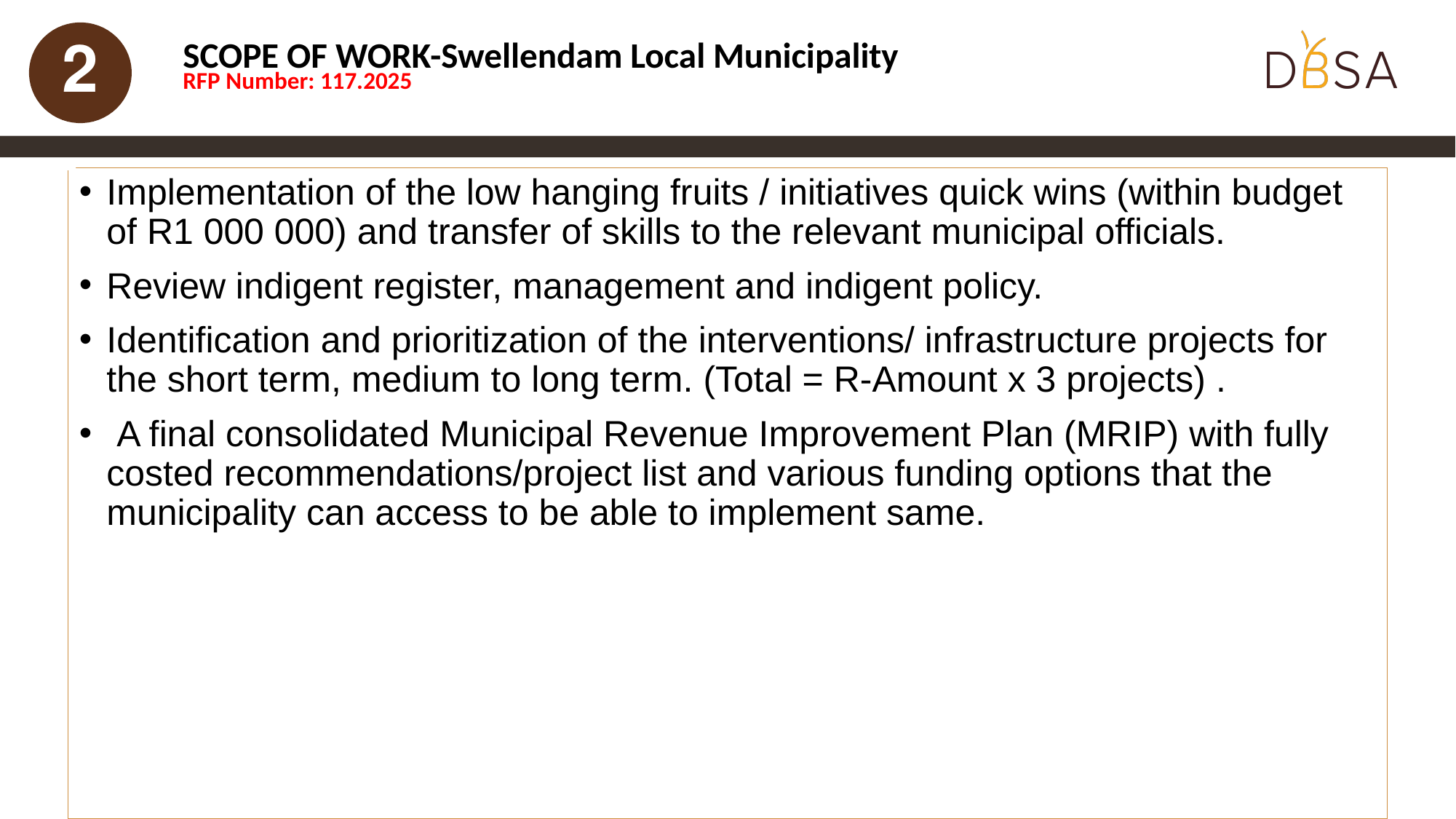

# SCOPE OF WORK-Swellendam Local Municipality RFP Number: 117.2025

2.
Implementation of the low hanging fruits / initiatives quick wins (within budget of R1 000 000) and transfer of skills to the relevant municipal officials.
Review indigent register, management and indigent policy.
Identification and prioritization of the interventions/ infrastructure projects for the short term, medium to long term. (Total = R-Amount x 3 projects) .
 A final consolidated Municipal Revenue Improvement Plan (MRIP) with fully costed recommendations/project list and various funding options that the municipality can access to be able to implement same.

NB. BIDDERS MUST RESPOND TO THE SPECIFIC REQUIREMENTS